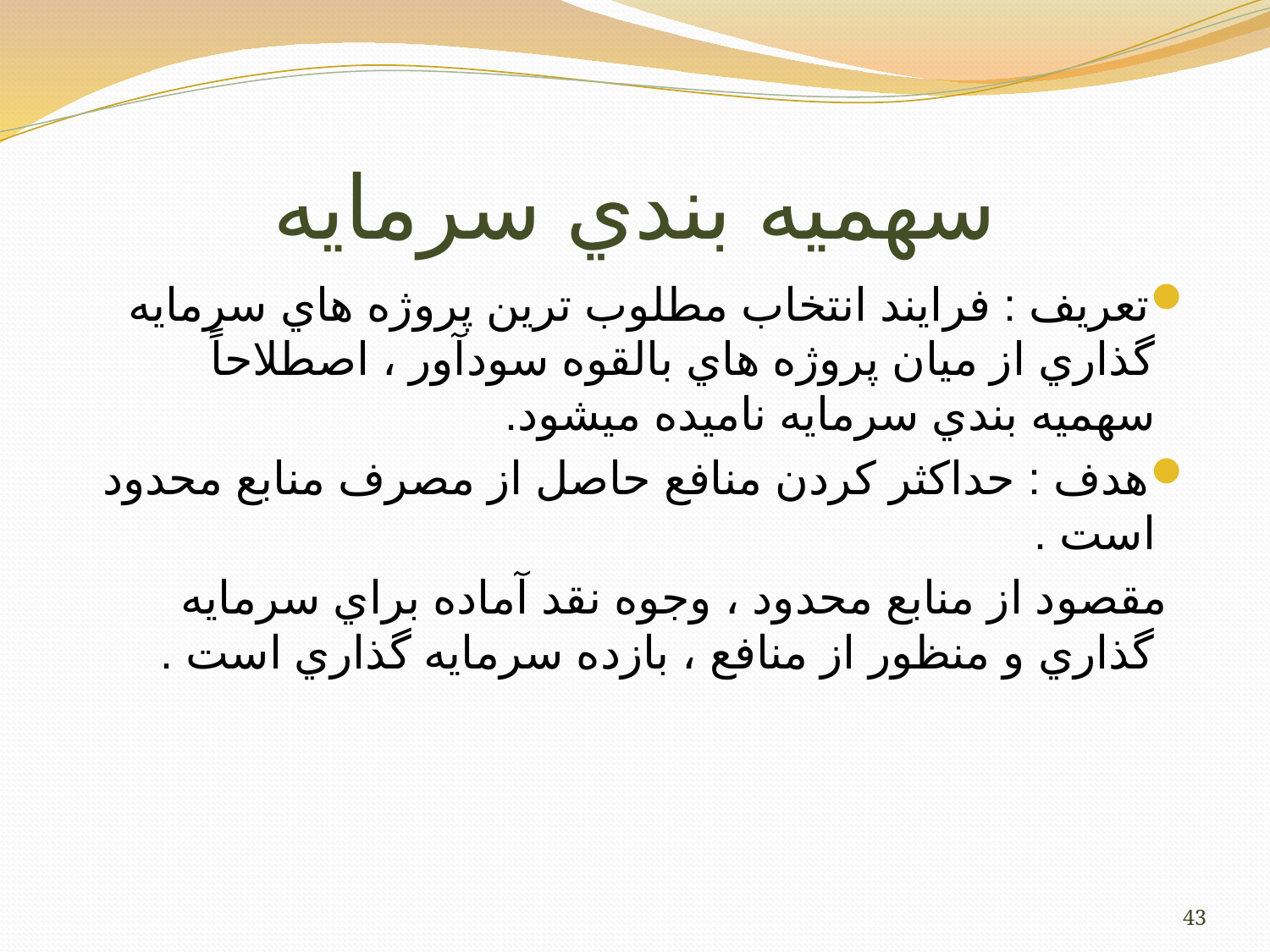

# سهميه بندي سرمايه
تعريف : فرايند انتخاب مطلوب ترين پروژه هاي سرمايه گذاري از ميان پروژه هاي بالقوه سودآور ، اصطلاحاً سهميه بندي سرمايه ناميده ميشود.
هدف : حداكثر كردن منافع حاصل از مصرف منابع محدود است .
  مقصود از منابع محدود ، وجوه نقد آماده براي سرمايه گذاري و منظور از منافع ، بازده سرمايه گذاري است .
43